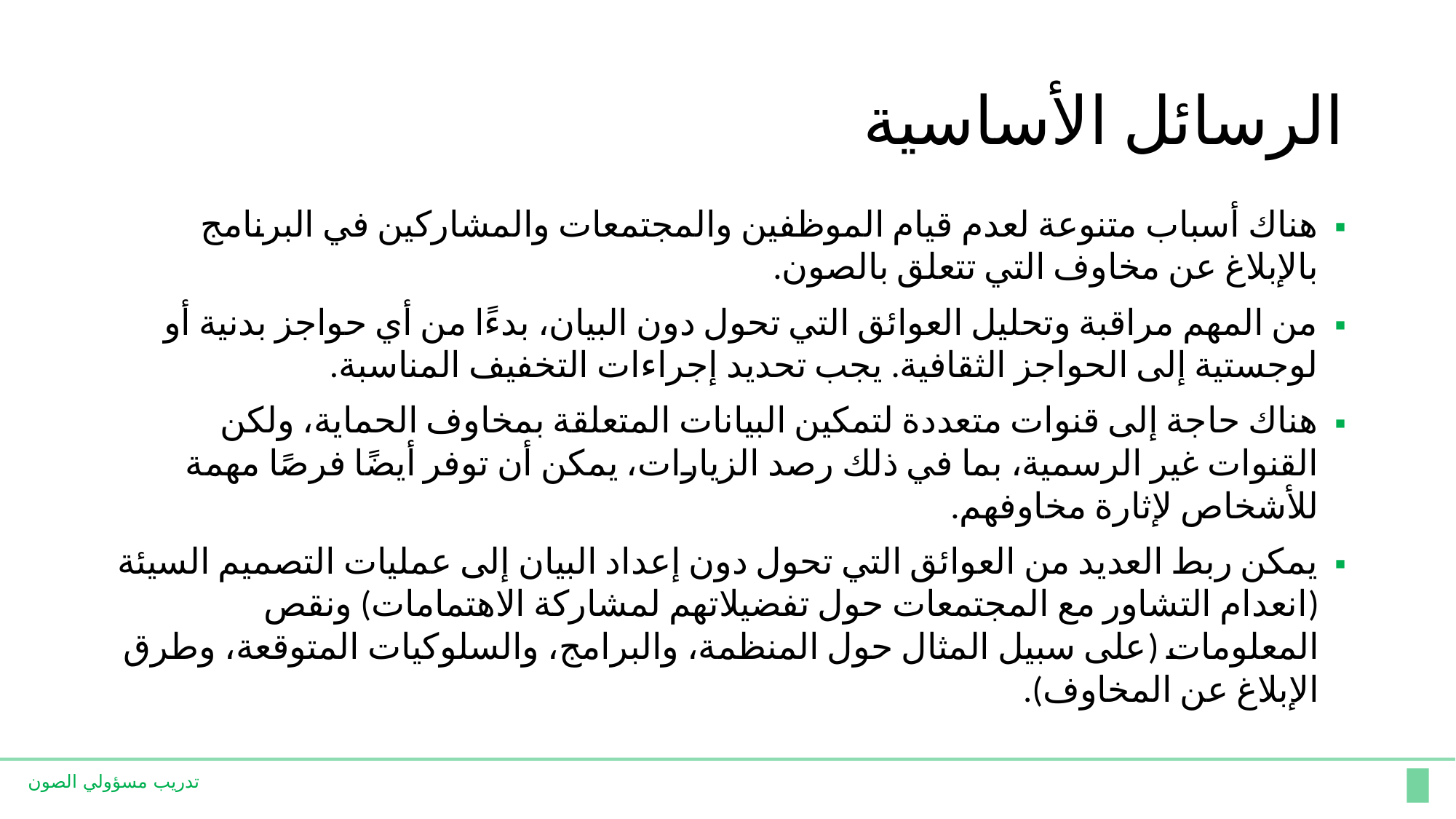

# الرسائل الأساسية
هناك أسباب متنوعة لعدم قيام الموظفين والمجتمعات والمشاركين في البرنامج بالإبلاغ عن مخاوف التي تتعلق بالصون.
من المهم مراقبة وتحليل العوائق التي تحول دون البيان، بدءًا من أي حواجز بدنية أو لوجستية إلى الحواجز الثقافية. يجب تحديد إجراءات التخفيف المناسبة.
هناك حاجة إلى قنوات متعددة لتمكين البيانات المتعلقة بمخاوف الحماية، ولكن القنوات غير الرسمية، بما في ذلك رصد الزيارات، يمكن أن توفر أيضًا فرصًا مهمة للأشخاص لإثارة مخاوفهم.
يمكن ربط العديد من العوائق التي تحول دون إعداد البيان إلى عمليات التصميم السيئة (انعدام التشاور مع المجتمعات حول تفضيلاتهم لمشاركة الاهتمامات) ونقص المعلومات (على سبيل المثال حول المنظمة، والبرامج، والسلوكيات المتوقعة، وطرق الإبلاغ عن المخاوف).

تدريب مسؤولي الصون